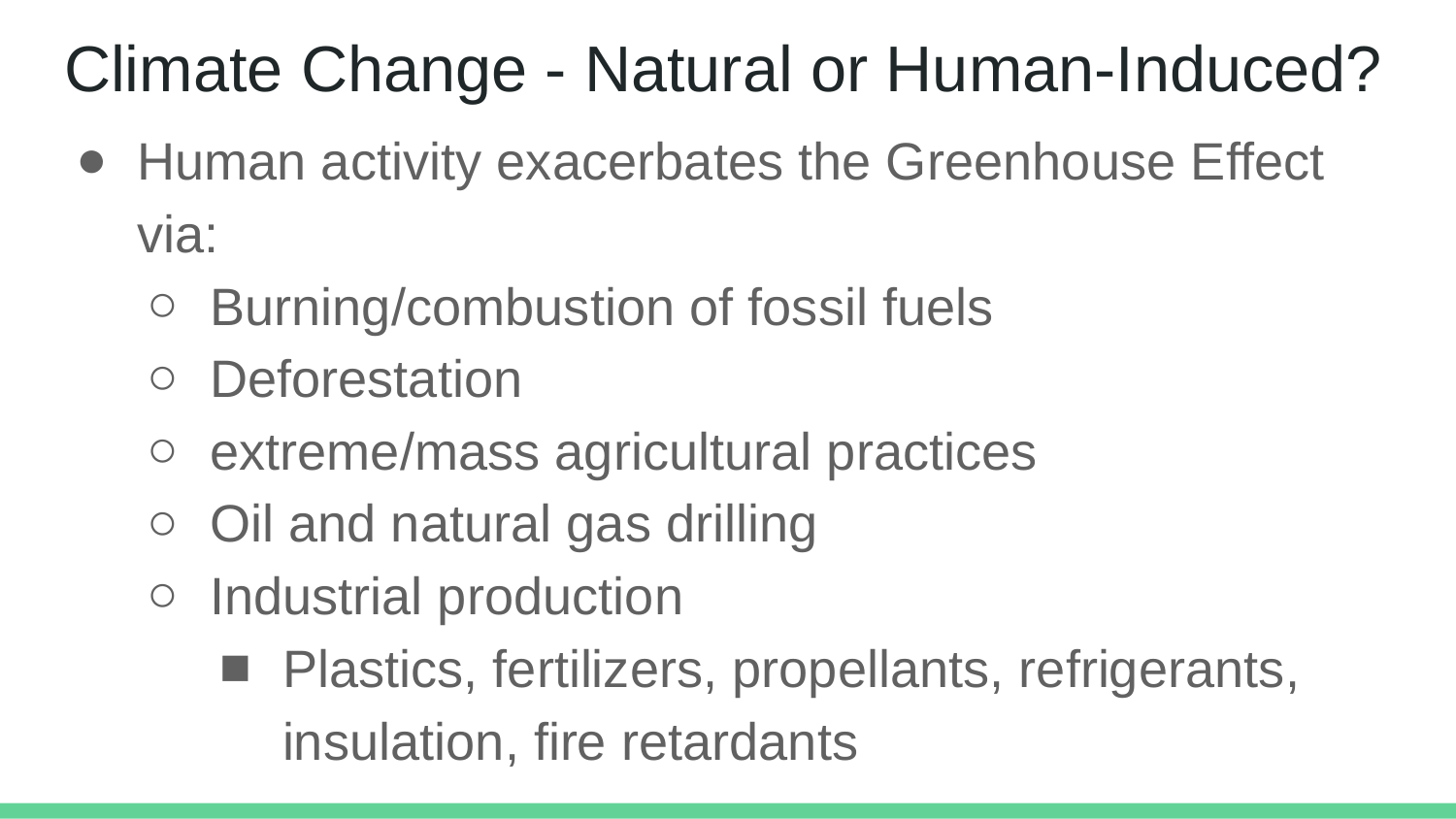

# Climate Change - Natural or Human-Induced?

Human activity exacerbates the Greenhouse Effect via:
Burning/combustion of fossil fuels
Deforestation
extreme/mass agricultural practices
Oil and natural gas drilling
Industrial production
Plastics, fertilizers, propellants, refrigerants, insulation, fire retardants